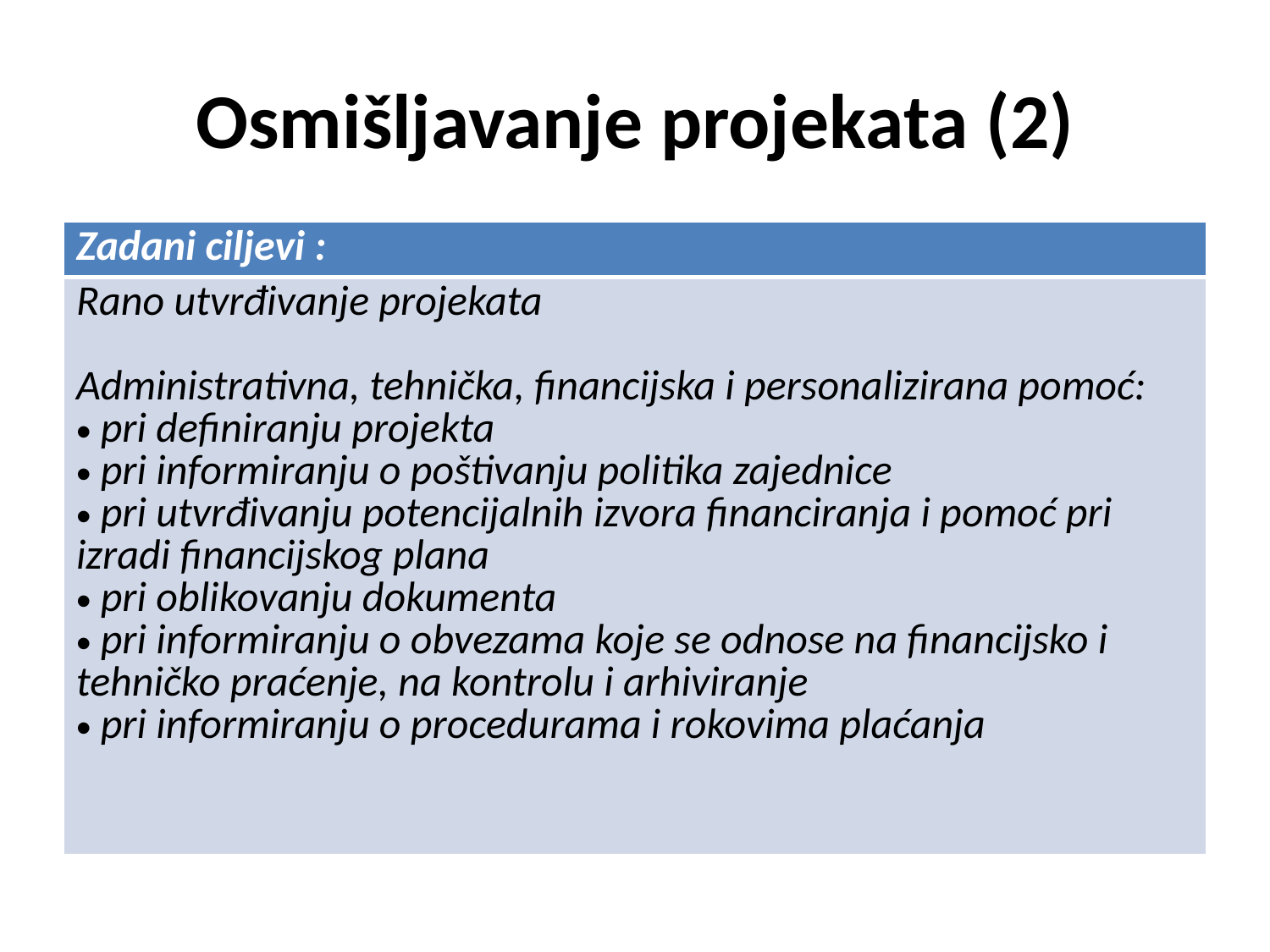

# Osmišljavanje projekata (2)
| Zadani ciljevi : |
| --- |
| Rano utvrđivanje projekata Administrativna, tehnička, financijska i personalizirana pomoć: pri definiranju projekta pri informiranju o poštivanju politika zajednice pri utvrđivanju potencijalnih izvora financiranja i pomoć pri izradi financijskog plana pri oblikovanju dokumenta pri informiranju o obvezama koje se odnose na financijsko i tehničko praćenje, na kontrolu i arhiviranje pri informiranju o procedurama i rokovima plaćanja |